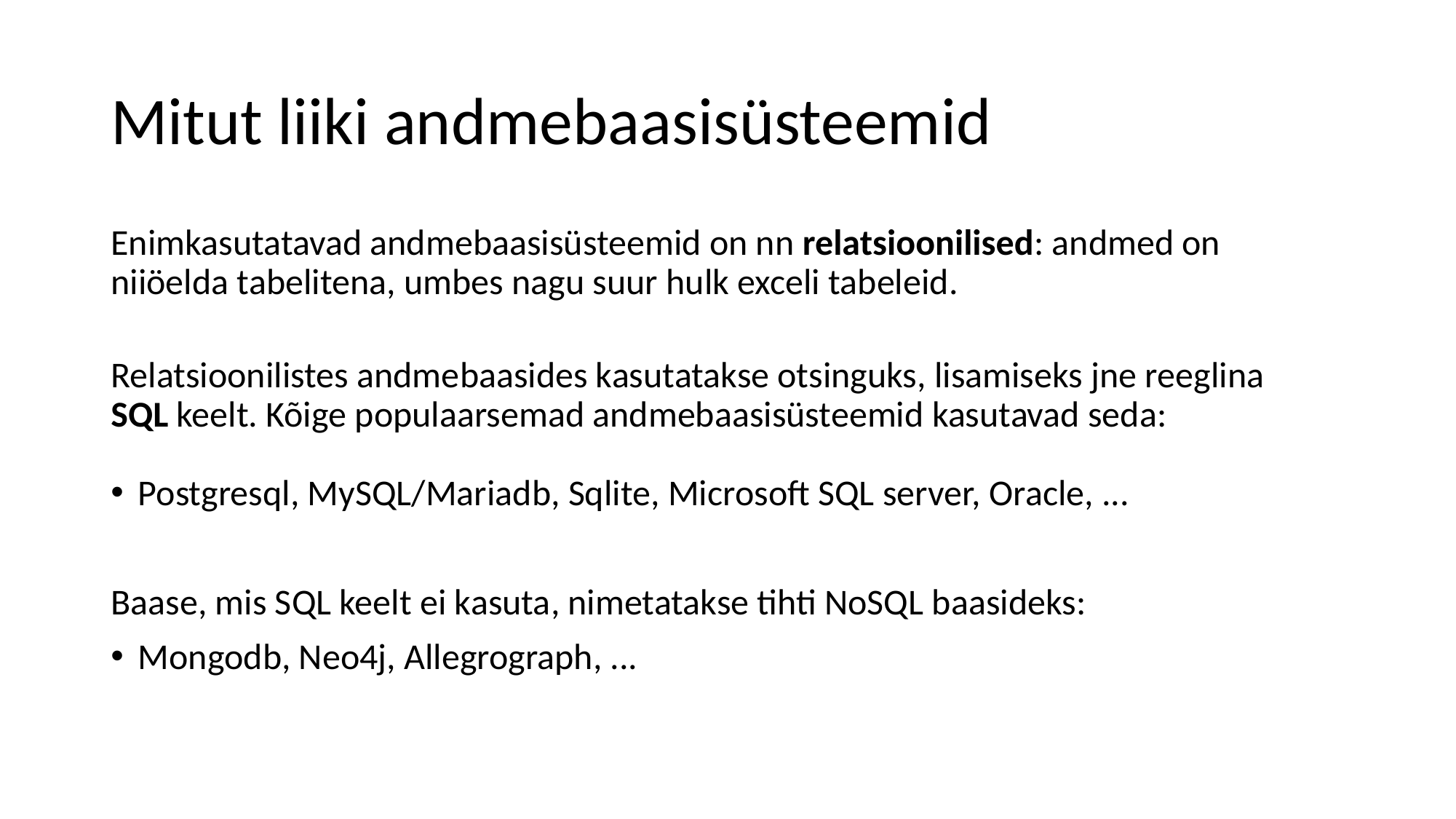

# Mitut liiki andmebaasisüsteemid
Enimkasutatavad andmebaasisüsteemid on nn relatsioonilised: andmed on niiöelda tabelitena, umbes nagu suur hulk exceli tabeleid.

Relatsioonilistes andmebaasides kasutatakse otsinguks, lisamiseks jne reeglina
SQL keelt. Kõige populaarsemad andmebaasisüsteemid kasutavad seda:

Postgresql, MySQL/Mariadb, Sqlite, Microsoft SQL server, Oracle, ...

Baase, mis SQL keelt ei kasuta, nimetatakse tihti NoSQL baasideks:
Mongodb, Neo4j, Allegrograph, ...